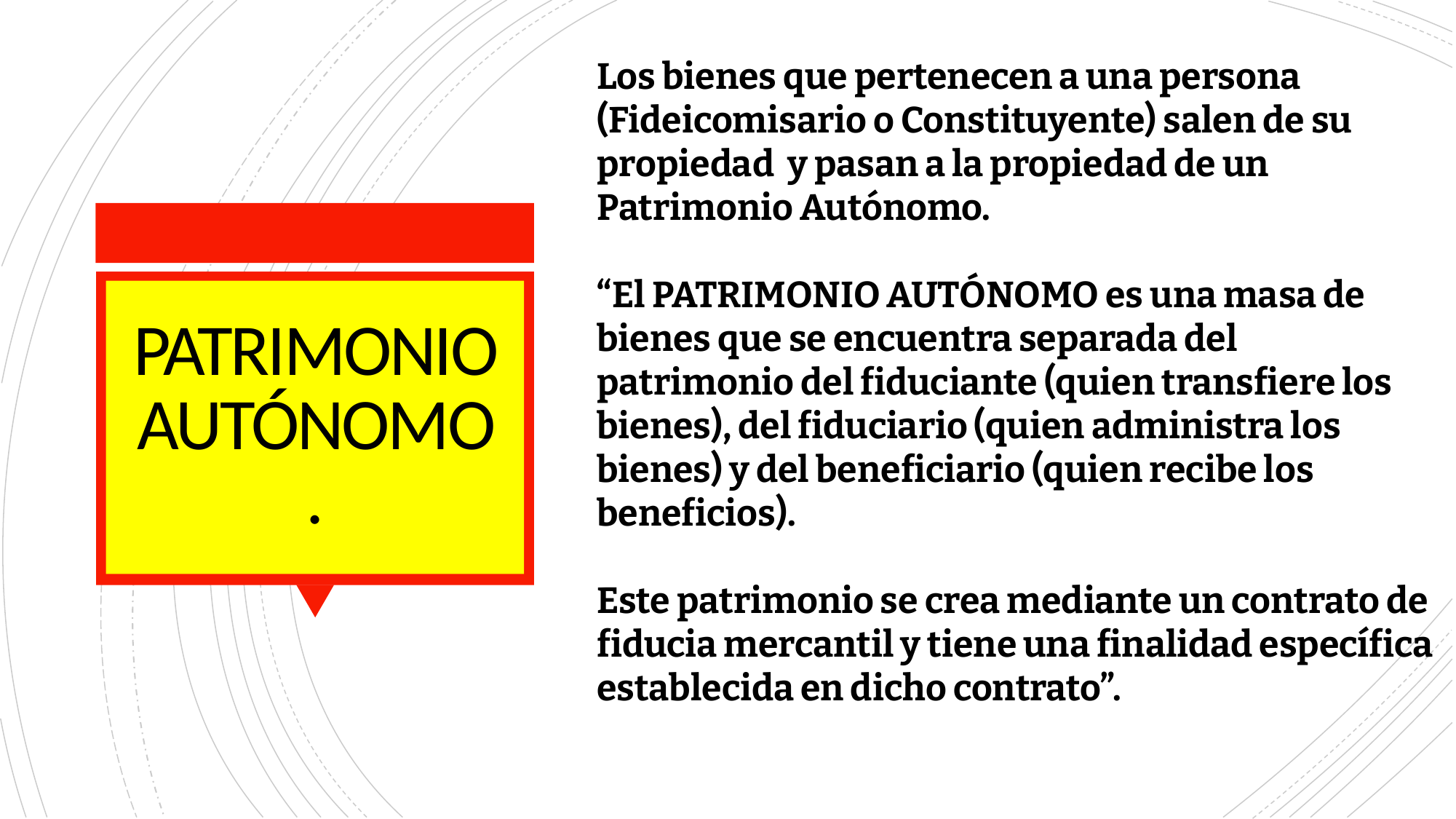

Los bienes que pertenecen a una persona (Fideicomisario o Constituyente) salen de su propiedad  y pasan a la propiedad de un Patrimonio Autónomo.

“El PATRIMONIO AUTÓNOMO es una masa de bienes que se encuentra separada del patrimonio del fiduciante (quien transfiere los bienes), del fiduciario (quien administra los bienes) y del beneficiario (quien recibe los beneficios).

Este patrimonio se crea mediante un contrato de fiducia mercantil y tiene una finalidad específica establecida en dicho contrato”.
# PATRIMONIO AUTÓNOMO.